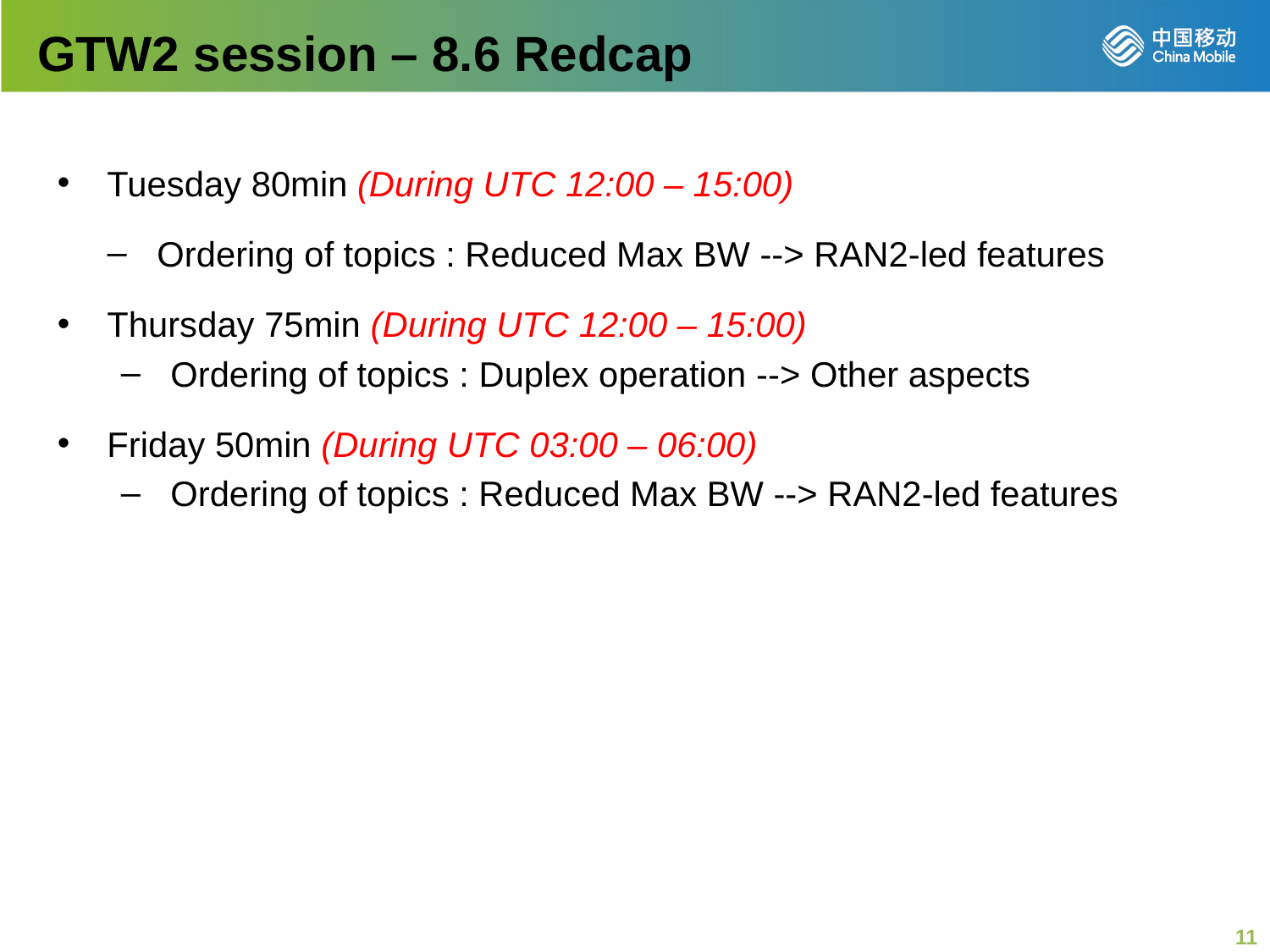

GTW2 session – 8.6 Redcap
Tuesday 80min (During UTC 12:00 – 15:00)
Ordering of topics : Reduced Max BW --> RAN2-led features
Thursday 75min (During UTC 12:00 – 15:00)
Ordering of topics : Duplex operation --> Other aspects
Friday 50min (During UTC 03:00 – 06:00)
Ordering of topics : Reduced Max BW --> RAN2-led features